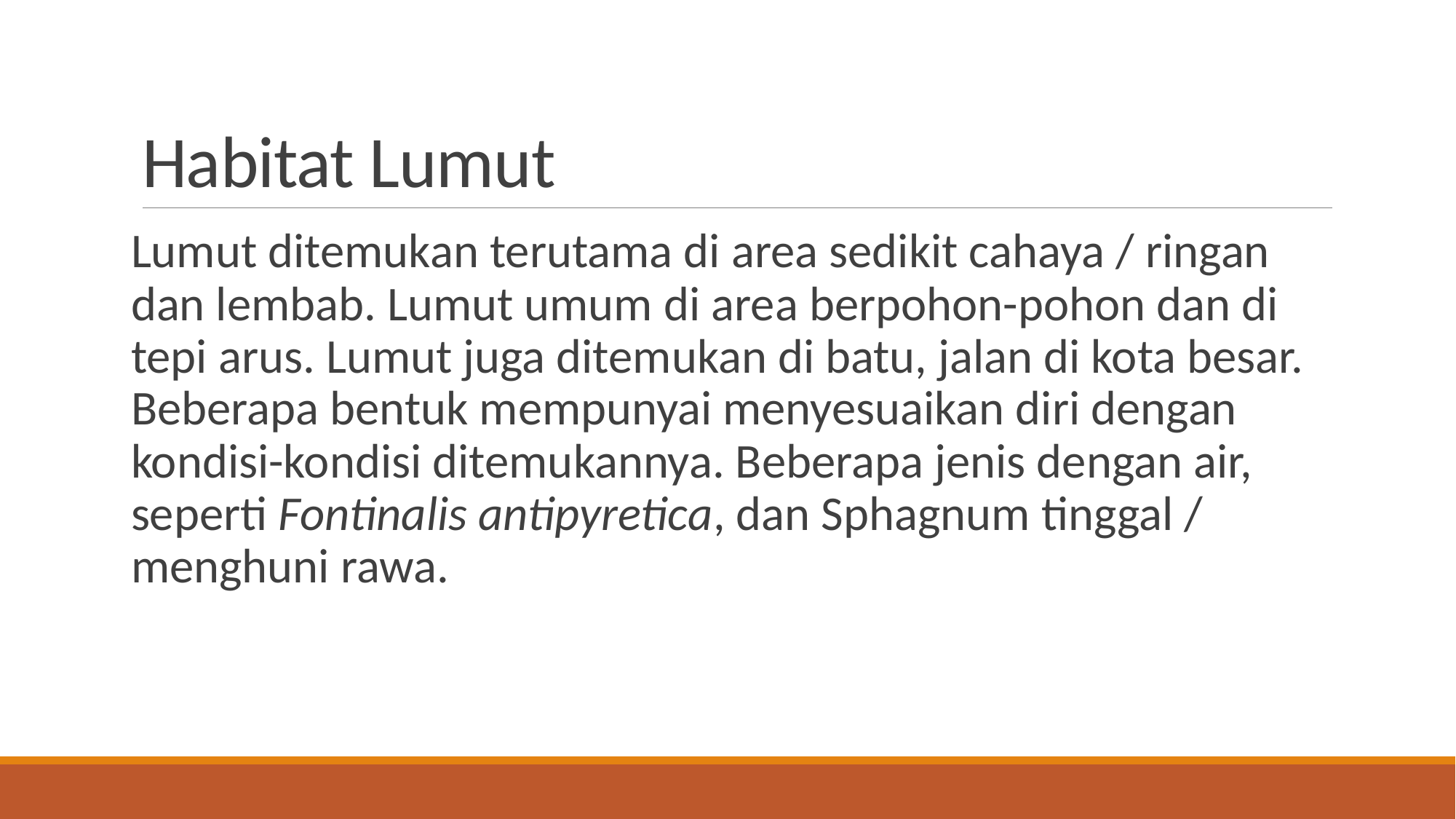

# Habitat Lumut
Lumut ditemukan terutama di area sedikit cahaya / ringan dan lembab. Lumut umum di area berpohon-pohon dan di tepi arus. Lumut juga ditemukan di batu, jalan di kota besar. Beberapa bentuk mempunyai menyesuaikan diri dengan kondisi-kondisi ditemukannya. Beberapa jenis dengan air, seperti Fontinalis antipyretica, dan Sphagnum tinggal / menghuni rawa.